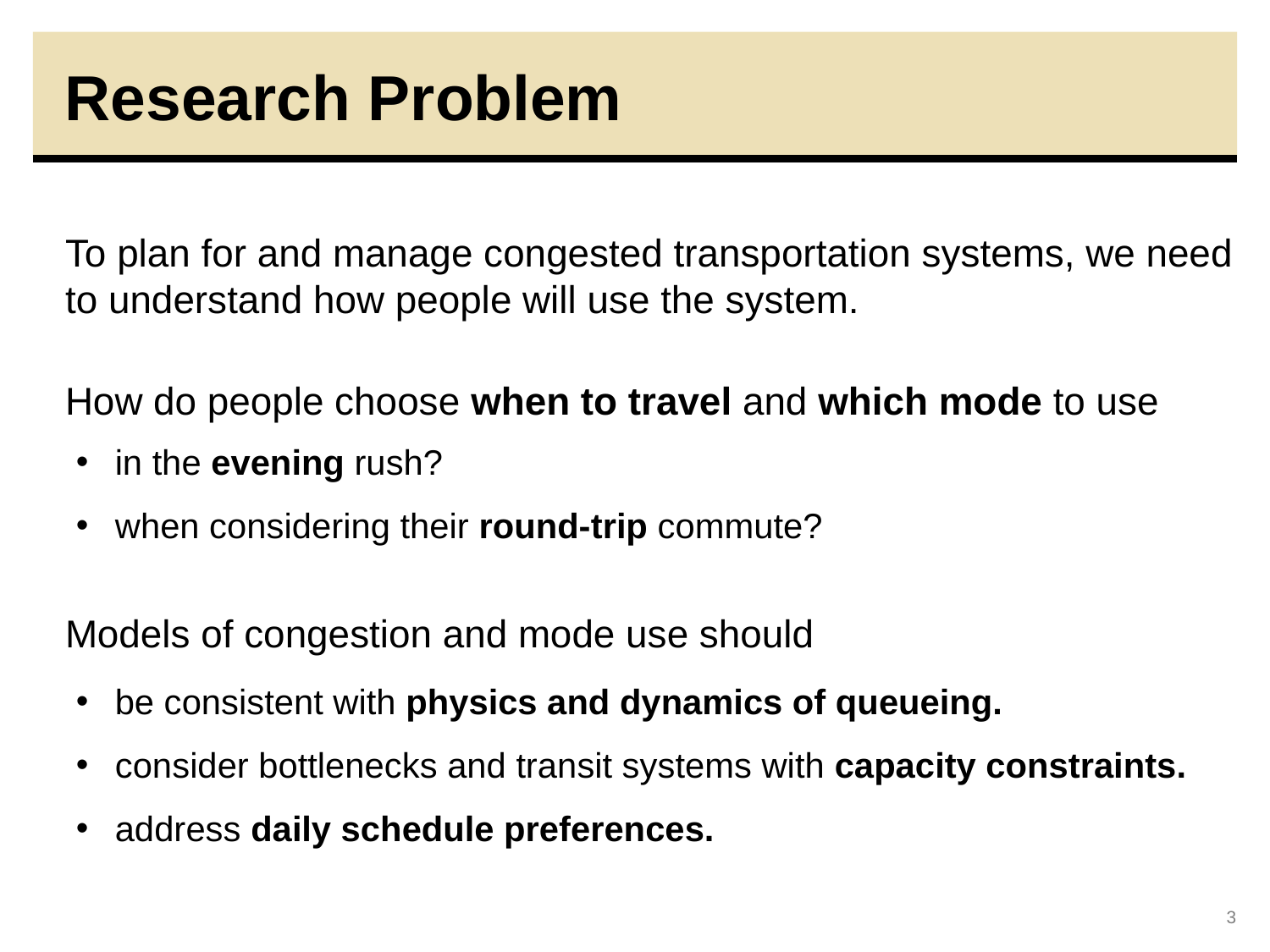

# Research Problem
To plan for and manage congested transportation systems, we need to understand how people will use the system.
How do people choose when to travel and which mode to use
in the evening rush?
when considering their round-trip commute?
Models of congestion and mode use should
be consistent with physics and dynamics of queueing.
consider bottlenecks and transit systems with capacity constraints.
address daily schedule preferences.